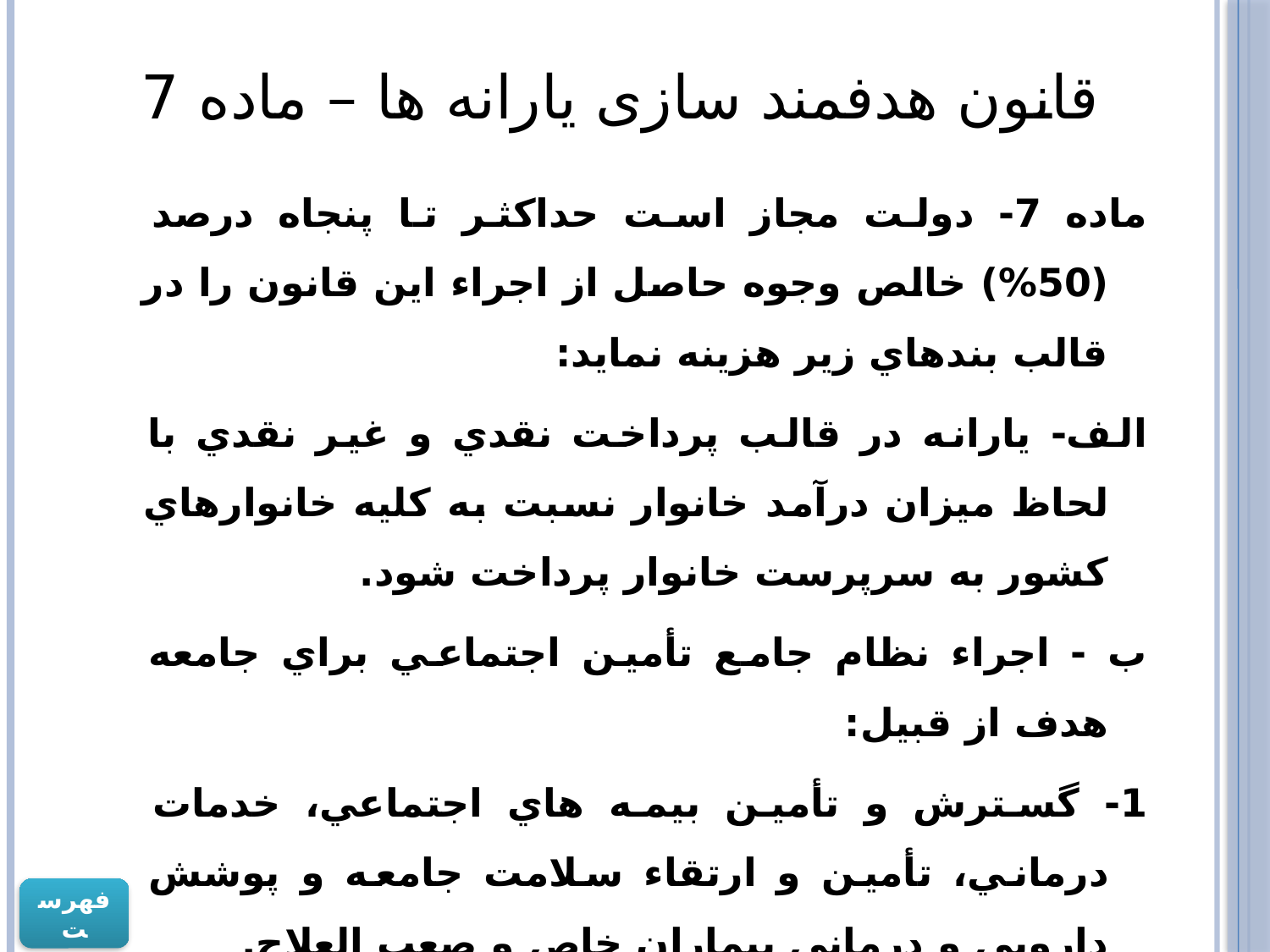

# قانون هدفمند سازی یارانه ها – ماده 7
ماده 7- دولت مجاز است حداكثر تا پنجاه درصد (50%) خالص وجوه حاصل از اجراء اين قانون را در قالب بندهاي زير هزينه نمايد:
الف- يارانه در قالب پرداخت نقدي و غير نقدي با لحاظ ميزان درآمد خانوار نسبت به كليه خانوارهاي كشور به سرپرست خانوار پرداخت شود.
ب - اجراء نظام جامع تأمين اجتماعي براي جامعه هدف از قبيل:
1- گسترش و تأمين بيمه هاي اجتماعي، خدمات درماني، تأمين و ارتقاء سلامت جامعه و پوشش دارويي و درماني بيماران خاص و صعب العلاج.
2- كمك به تأمين هزينه مسكن، مقاوم سازي مسكن و اشتغال.
3- توانمندسازي و اجراء برنامه‌هاي حمايت اجتماعي.

فهرست